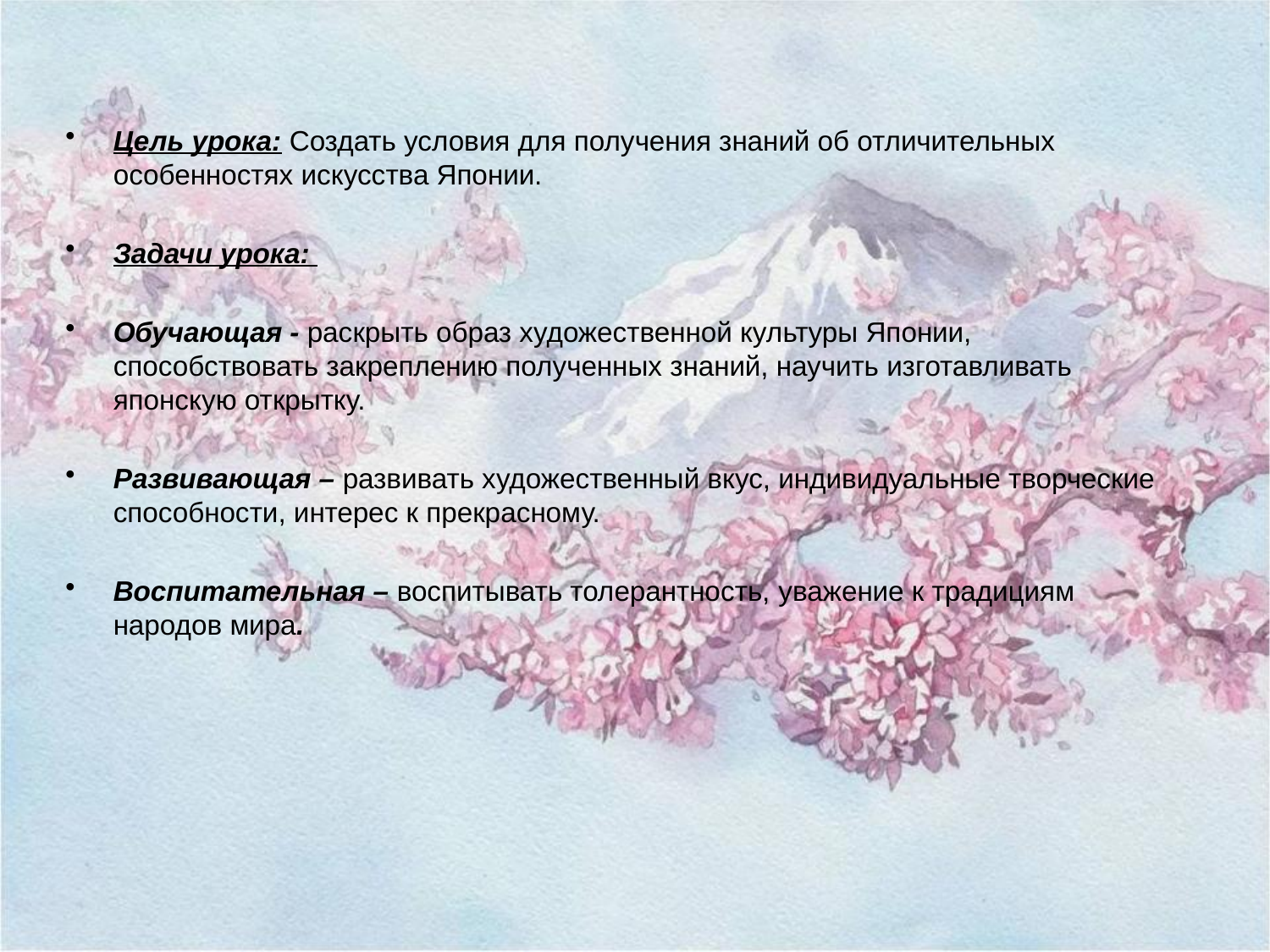

Цель урока: Создать условия для получения знаний об отличительных особенностях искусства Японии.

Задачи урока:

Обучающая - раскрыть образ художественной культуры Японии, способствовать закреплению полученных знаний, научить изготавливать японскую открытку.

Развивающая – развивать художественный вкус, индивидуальные творческие способности, интерес к прекрасному.

Воспитательная – воспитывать толерантность, уважение к традициям народов мира.